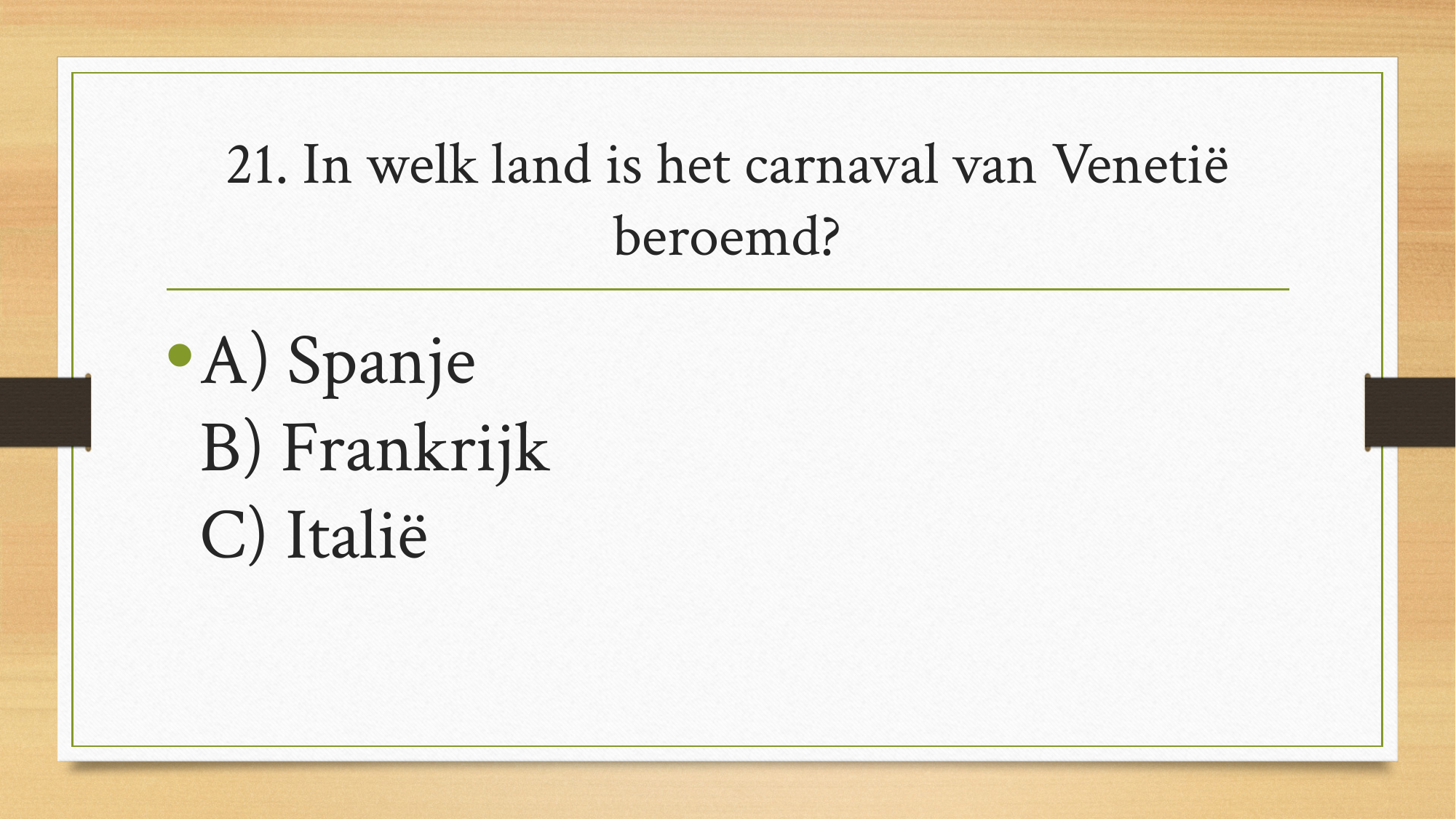

# 21. In welk land is het carnaval van Venetië beroemd?
A) Spanje
B) Frankrijk
C) Italië